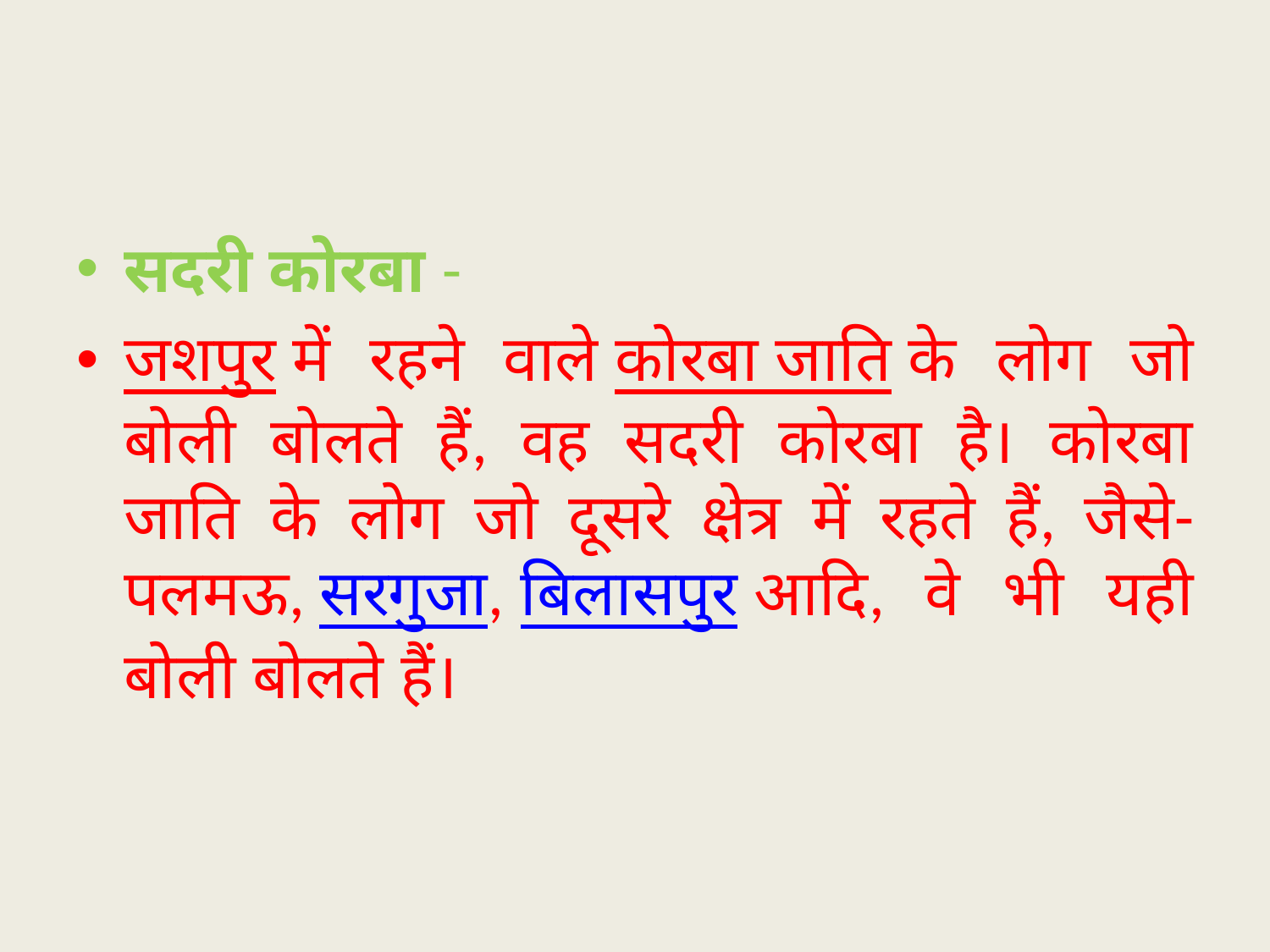

#
सदरी कोरबा -
जशपुर में रहने वाले कोरबा जाति के लोग जो बोली बोलते हैं, वह सदरी कोरबा है। कोरबा जाति के लोग जो दूसरे क्षेत्र में रहते हैं, जैसे- पलमऊ, सरगुजा, बिलासपुर आदि, वे भी यही बोली बोलते हैं।